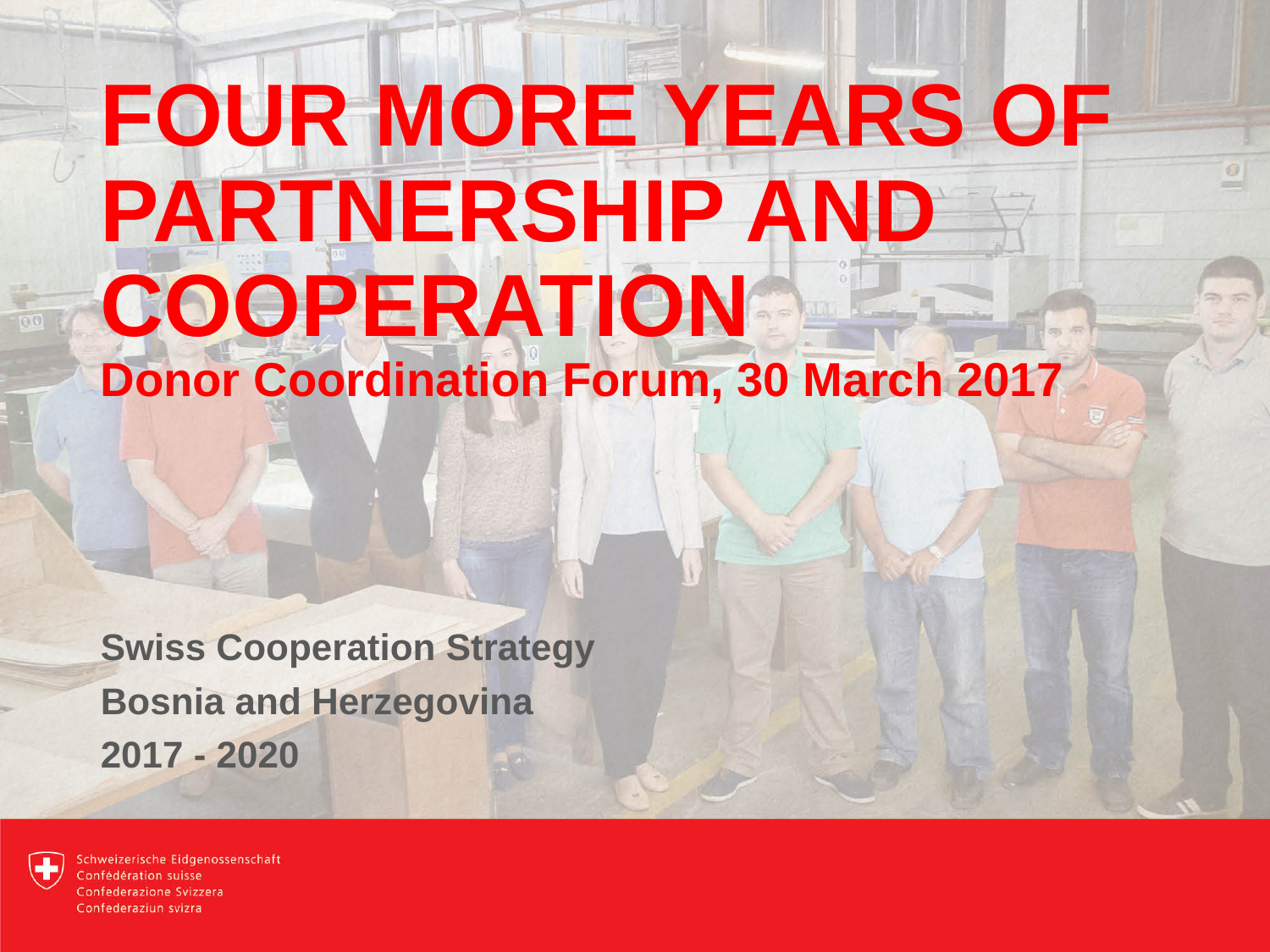

# FOUR MORE YEARS OF PARTNERSHIP AND COOPERATION Donor Coordination Forum, 30 March 2017

Swiss Cooperation Strategy
Bosnia and Herzegovina
2017 - 2020